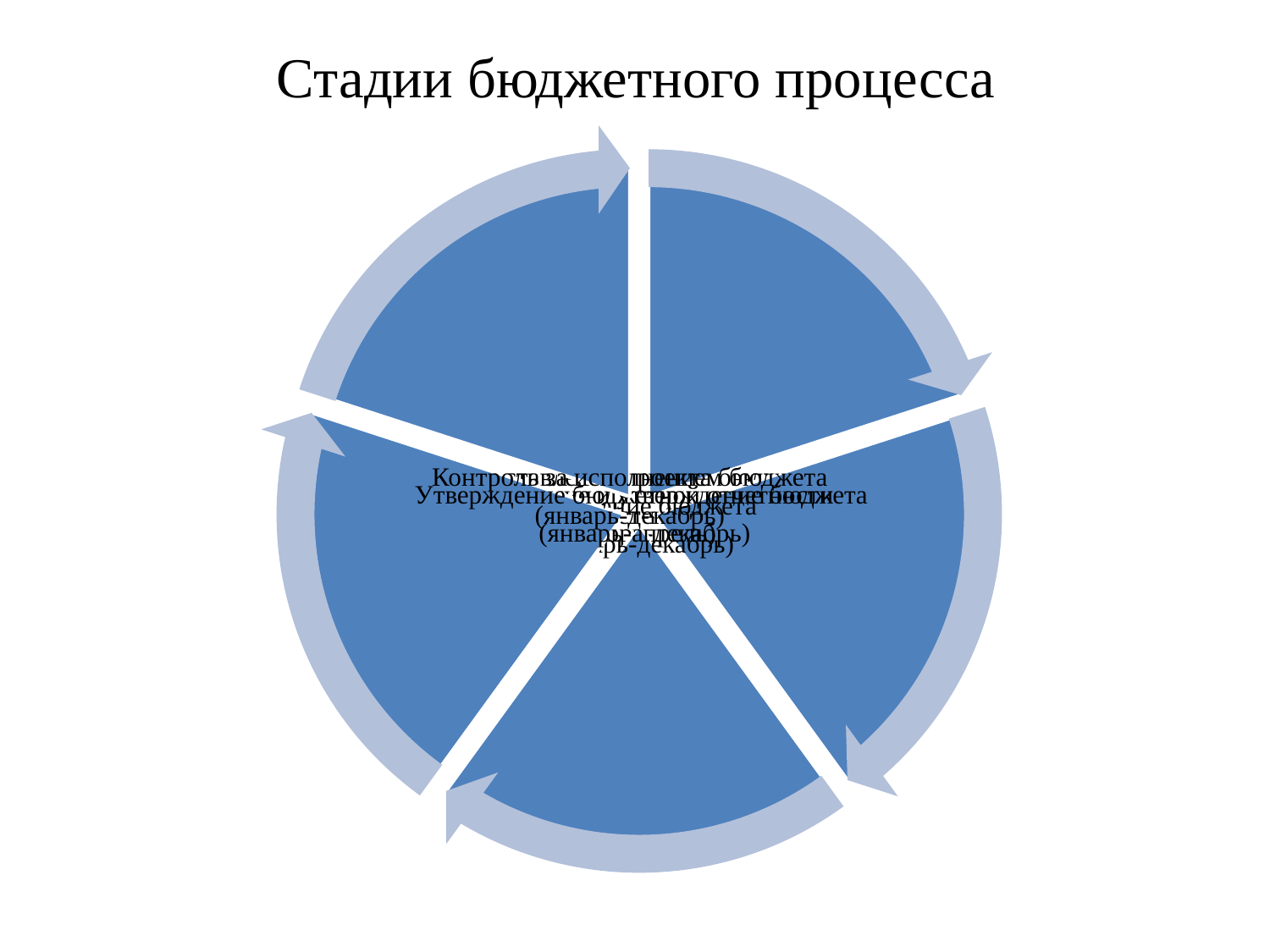

# Стадии бюджетного процесса
Составление проекта бюджета
(август-ноябрь)
Рассмотрение и утверждение бюджета
(ноябрь-декабрь)
Исполнение бюджета
(январь-декабрь)
Утверждение бюджетной отчетности
 (январь-апрель)
Контроль за исполнением бюджета
(январь-декабрь)